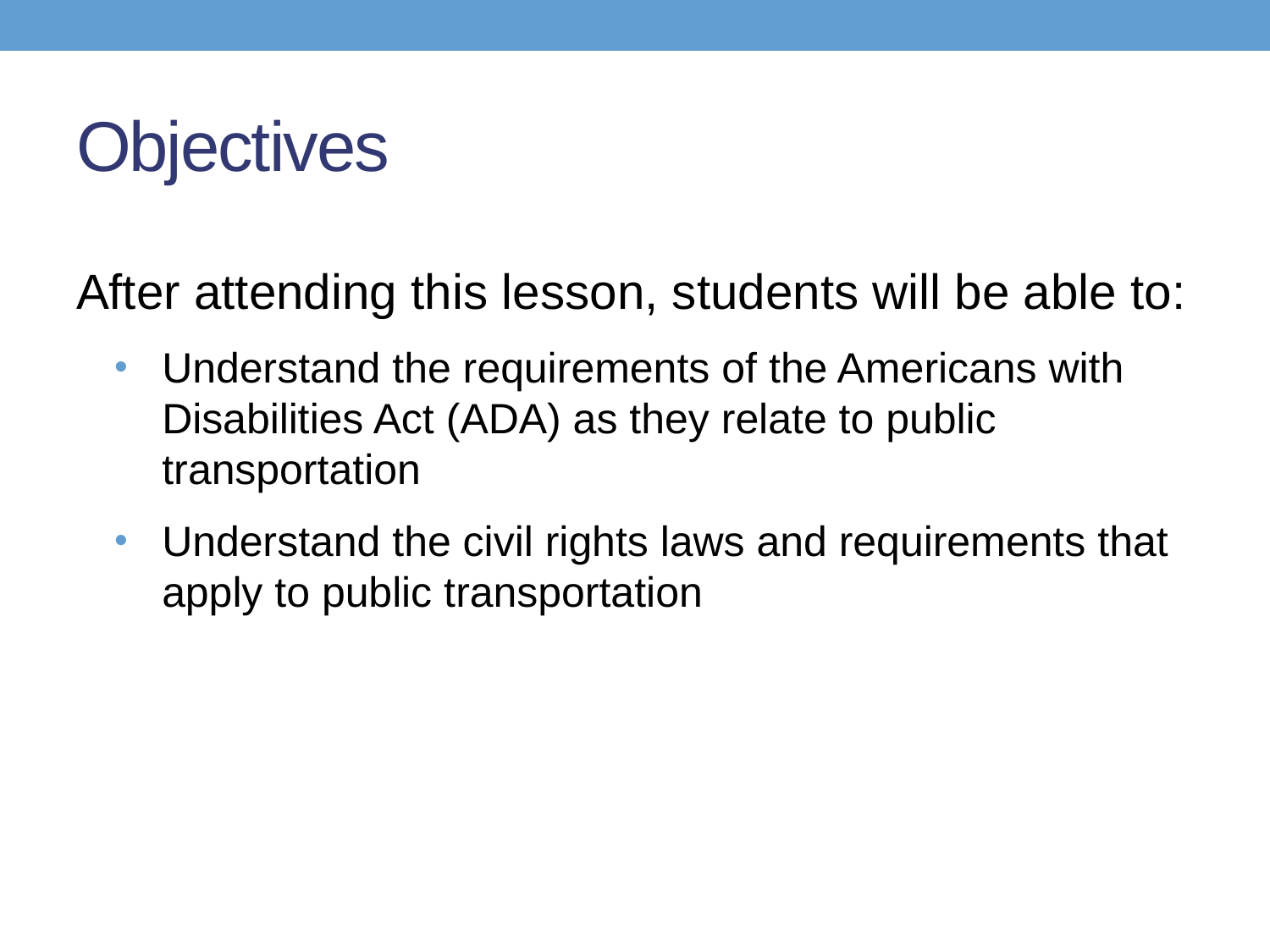

# Objectives
After attending this lesson, students will be able to:
Understand the requirements of the Americans with Disabilities Act (ADA) as they relate to public transportation
Understand the civil rights laws and requirements that apply to public transportation